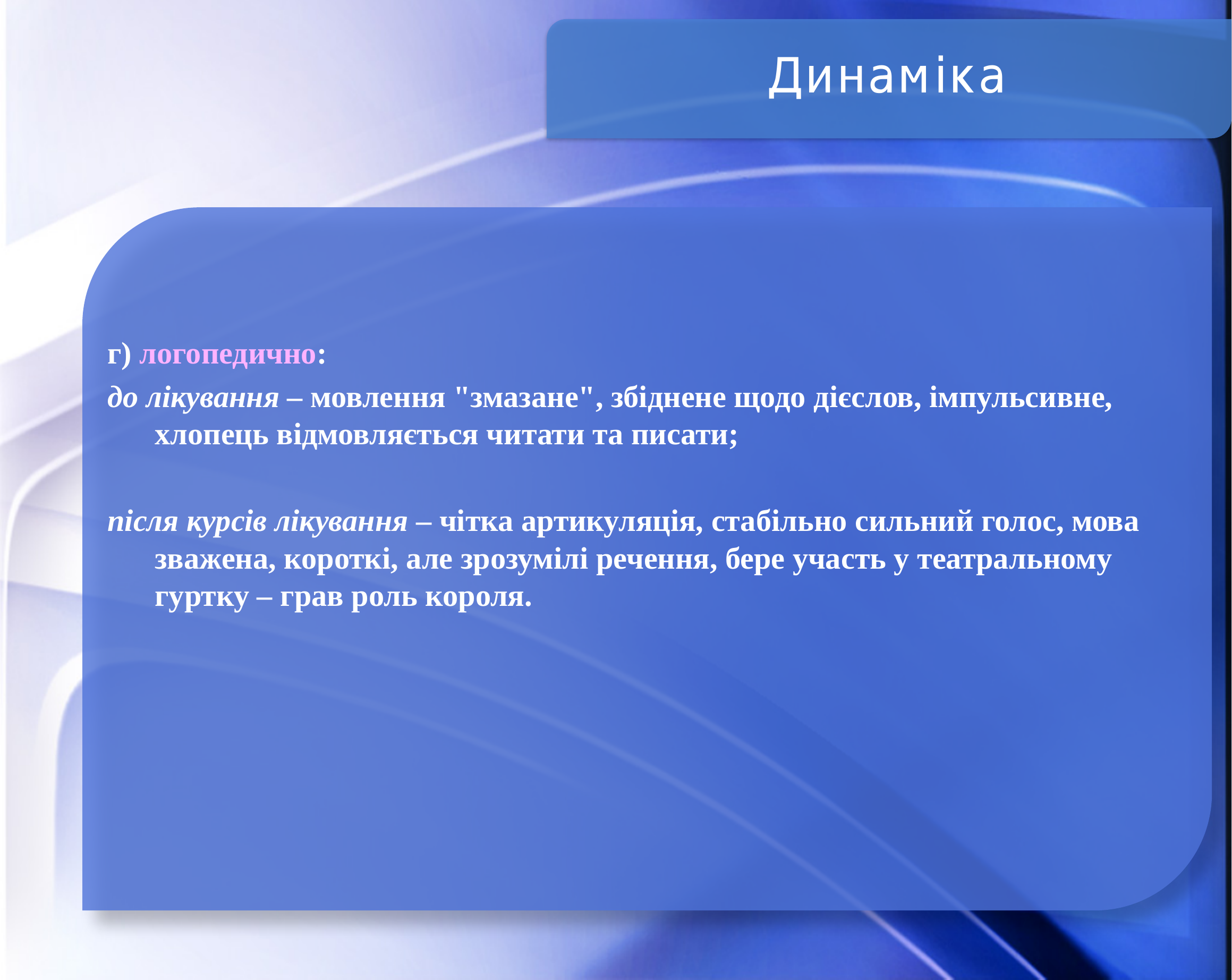

Динаміка

г) логопедично:
до лікування – мовлення "змазане", збіднене щодо дієслов, імпульсивне, хлопець відмовляється читати та писати;

після курсів лікування – чітка артикуляція, стабільно сильний голос, мова зважена, короткі, але зрозумілі речення, бере участь у театральному гуртку – грав роль короля.